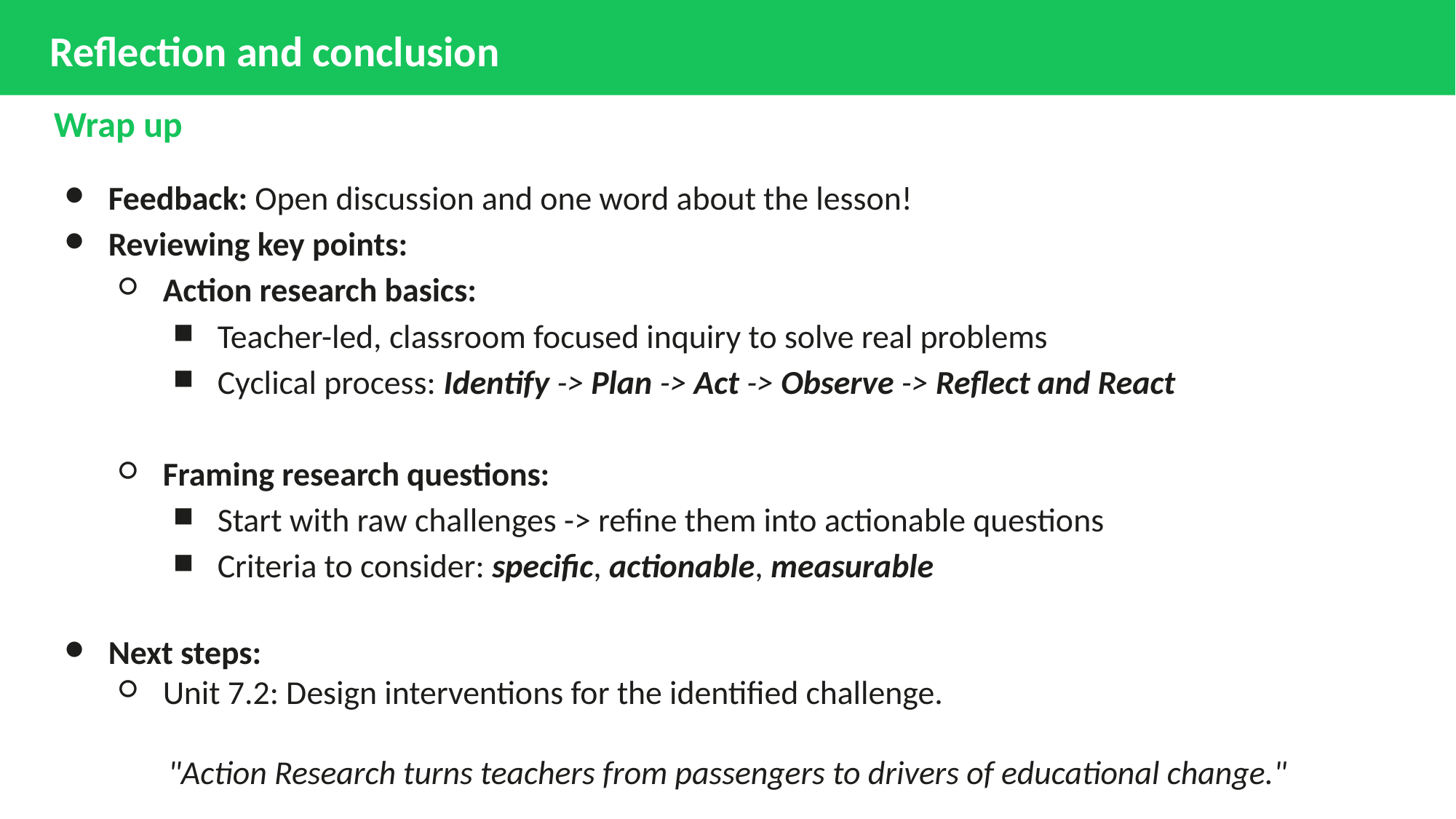

# Reflection and conclusion
Wrap up

Feedback: Open discussion and one word about the lesson!
Reviewing key points:
Action research basics:
Teacher-led, classroom focused inquiry to solve real problems
Cyclical process: Identify -> Plan -> Act -> Observe -> Reflect and React

Framing research questions:
Start with raw challenges -> refine them into actionable questions
Criteria to consider: specific, actionable, measurable

Next steps:
Unit 7.2: Design interventions for the identified challenge.

"Action Research turns teachers from passengers to drivers of educational change."